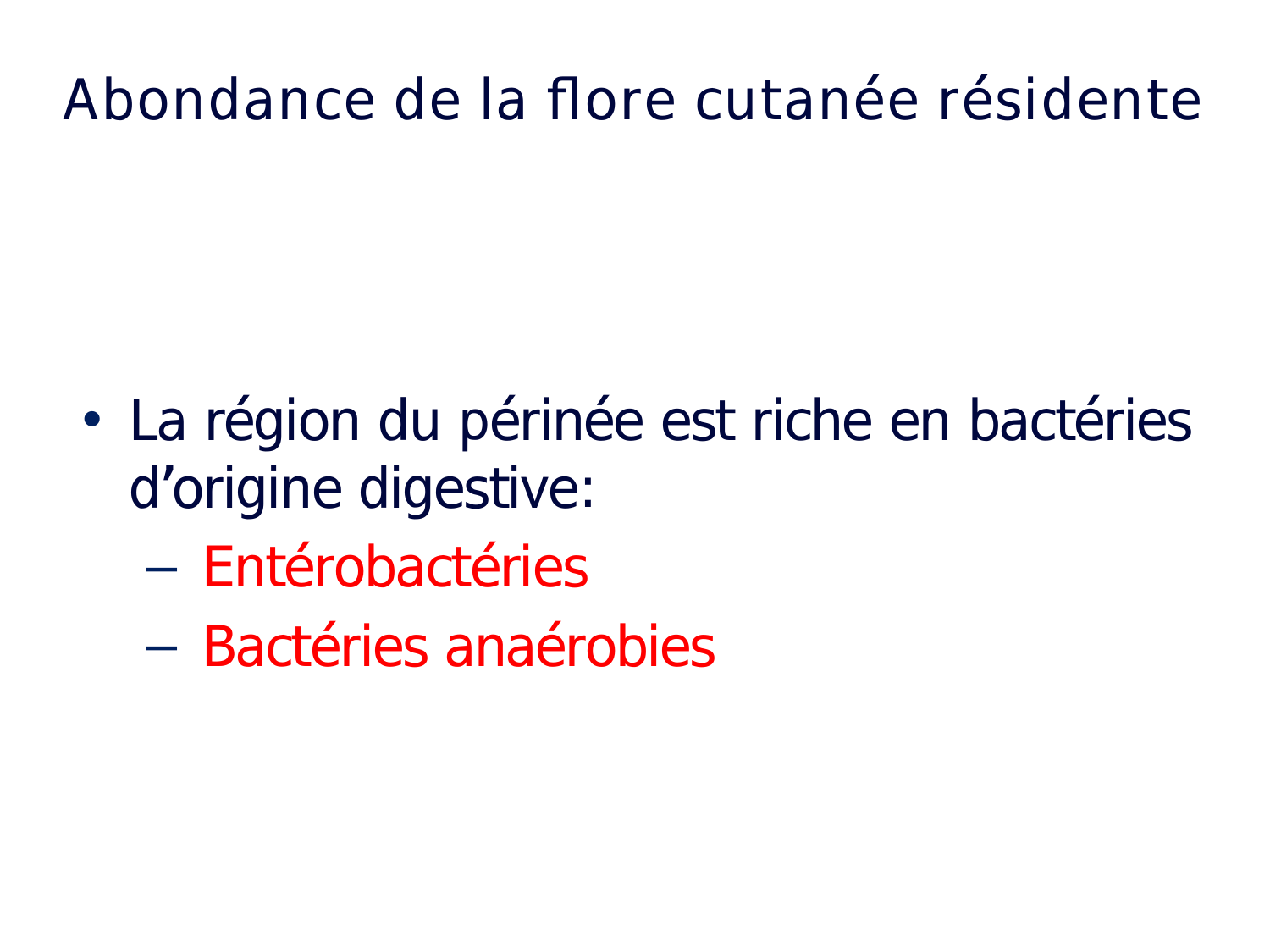

# Abondance de la flore cutanée résidente

La région du périnée est riche en bactéries d’origine digestive:
 Entérobactéries
 Bactéries anaérobies